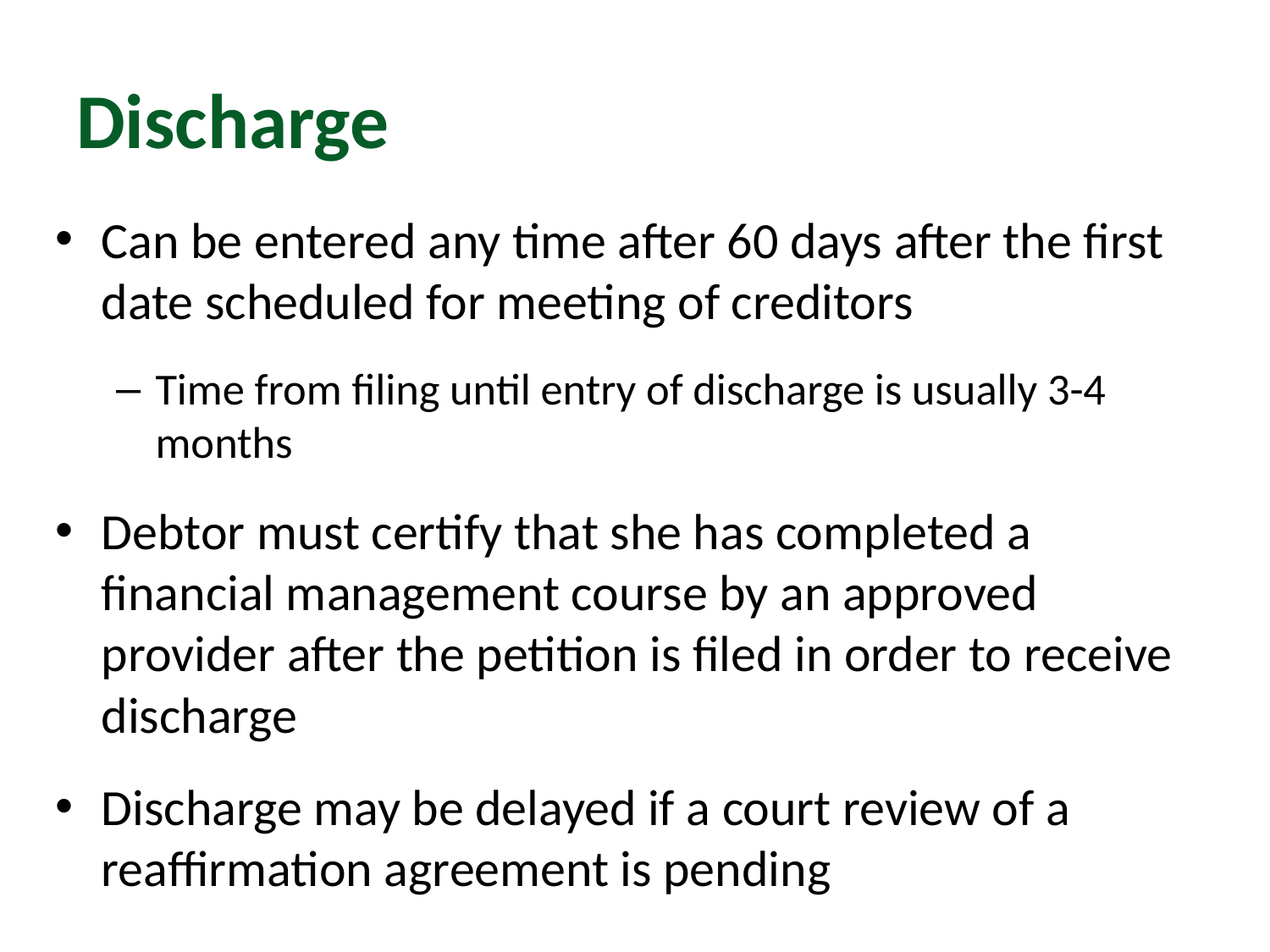

# Discharge
Can be entered any time after 60 days after the first date scheduled for meeting of creditors
Time from filing until entry of discharge is usually 3-4 months
Debtor must certify that she has completed a financial management course by an approved provider after the petition is filed in order to receive discharge
Discharge may be delayed if a court review of a reaffirmation agreement is pending